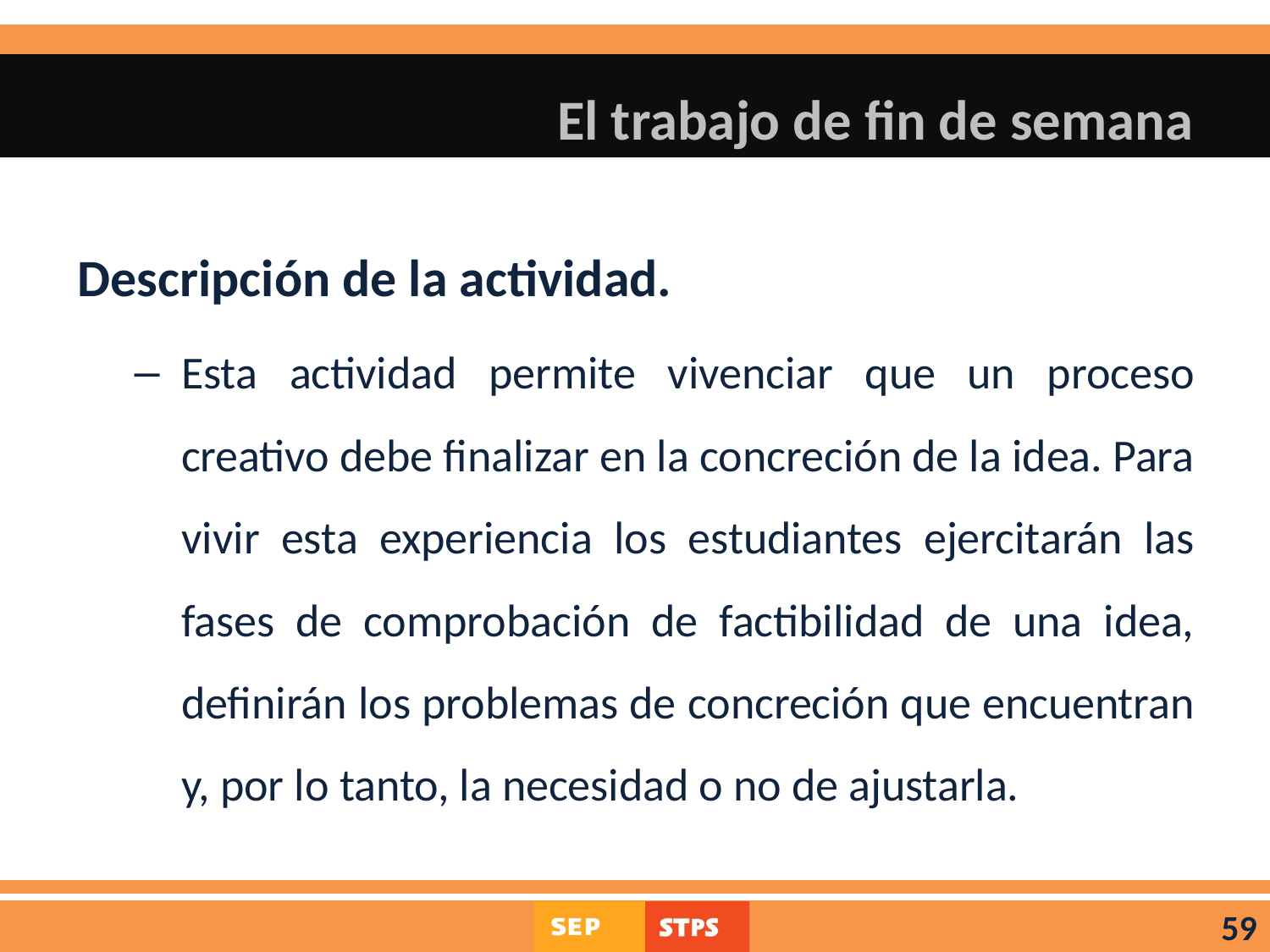

# El trabajo de fin de semana
Descripción de la actividad.
Esta actividad permite vivenciar que un proceso creativo debe finalizar en la concreción de la idea. Para vivir esta experiencia los estudiantes ejercitarán las fases de comprobación de factibilidad de una idea, definirán los problemas de concreción que encuentran y, por lo tanto, la necesidad o no de ajustarla.
59